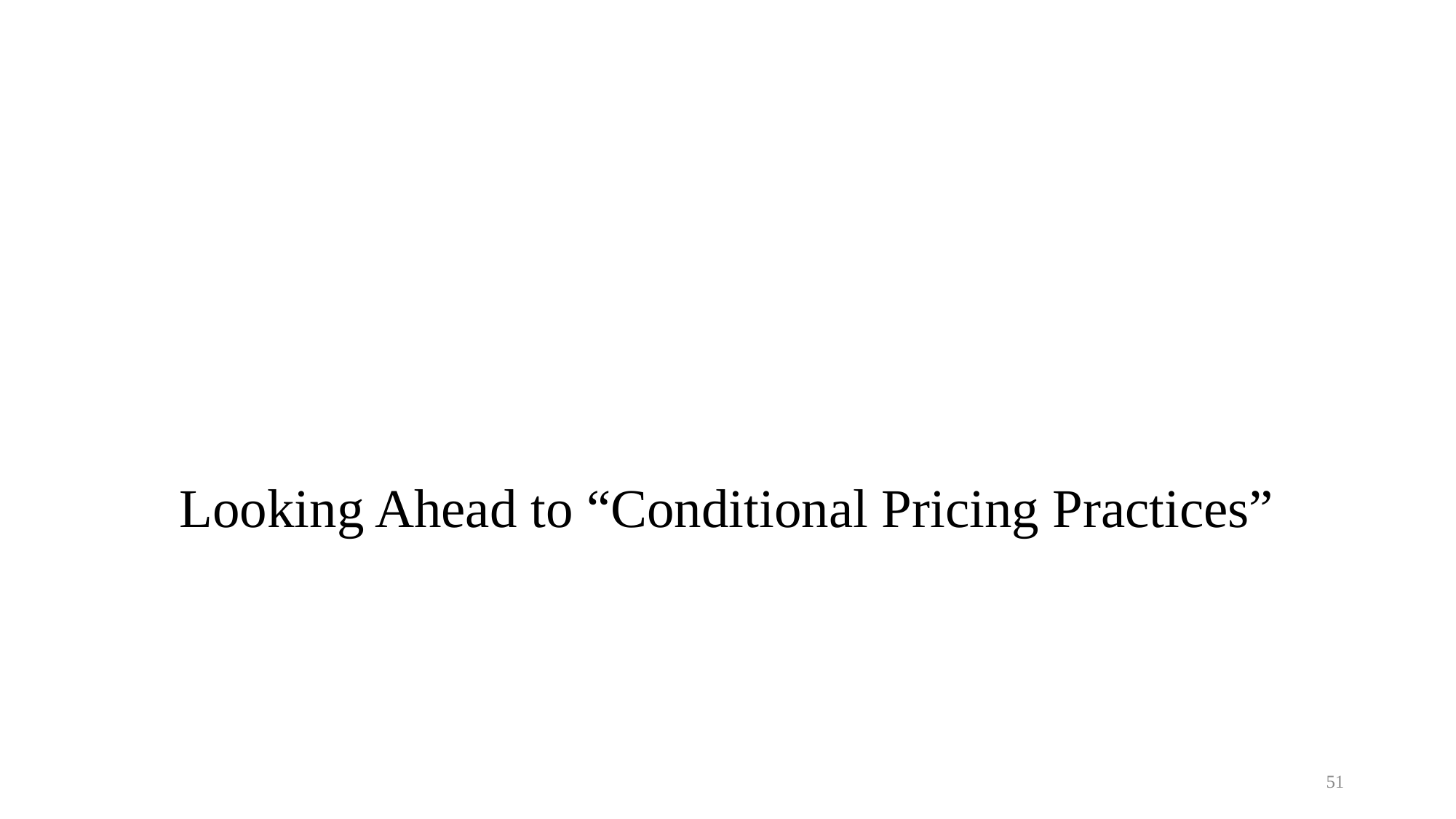

# Looking Ahead to “Conditional Pricing Practices”

51